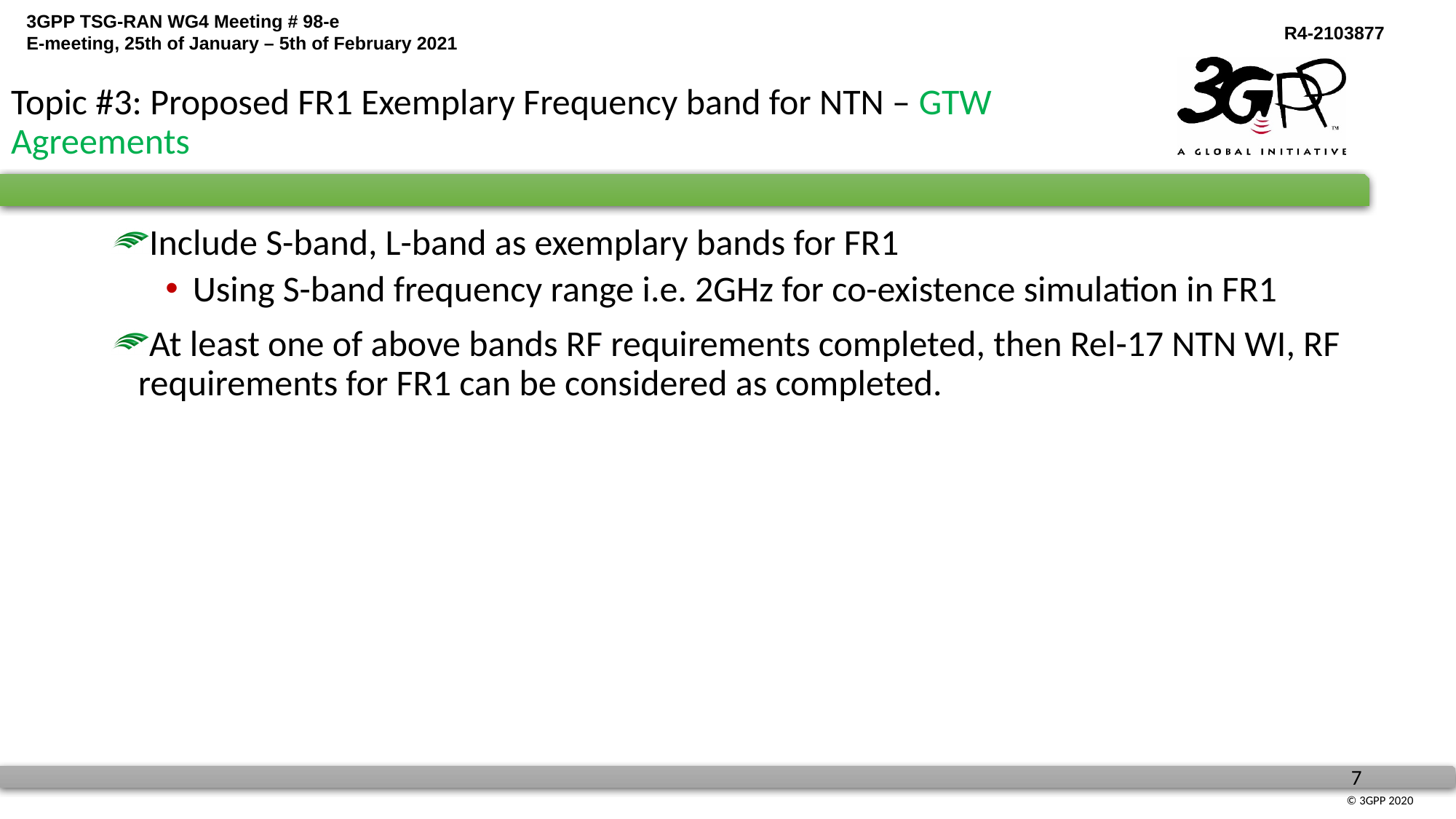

# Topic #3: Proposed FR1 Exemplary Frequency band for NTN – GTW Agreements
Include S-band, L-band as exemplary bands for FR1
Using S-band frequency range i.e. 2GHz for co-existence simulation in FR1
At least one of above bands RF requirements completed, then Rel-17 NTN WI, RF requirements for FR1 can be considered as completed.